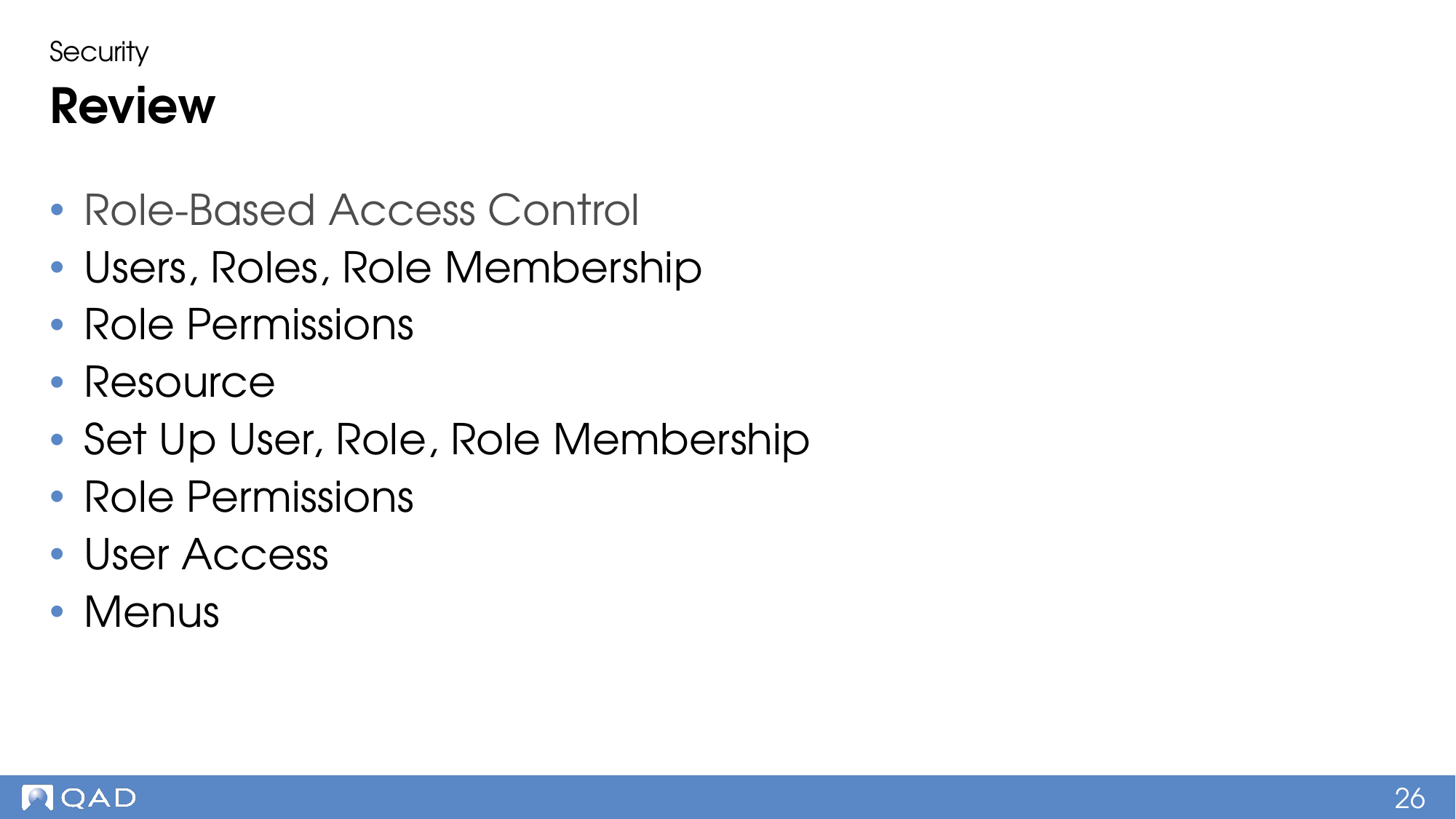

Security
# Review
Role-Based Access Control
Users, Roles, Role Membership
Role Permissions
Resource
Set Up User, Role, Role Membership
Role Permissions
User Access
Menus
26